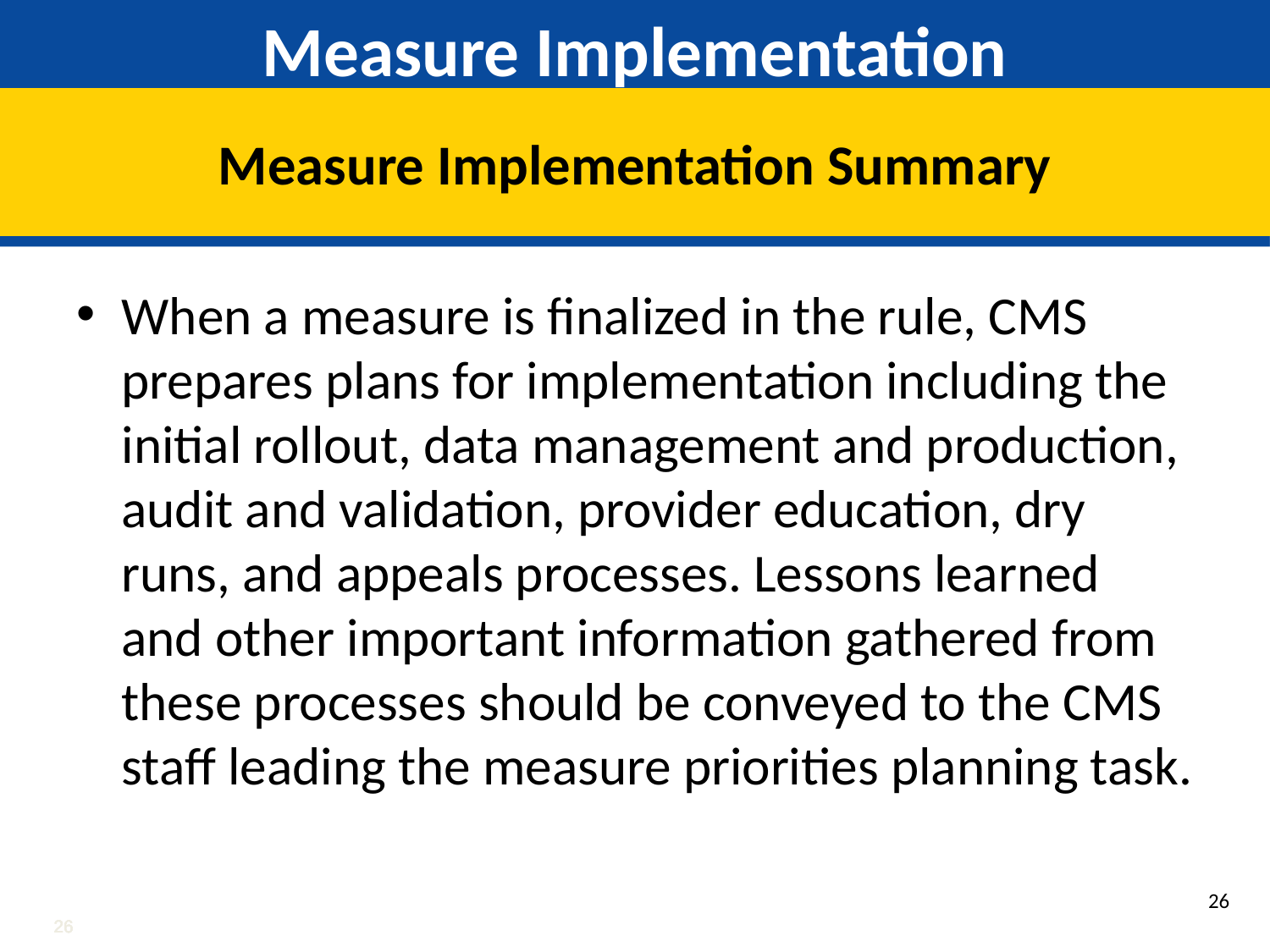

# Measure Implementation
Measure Implementation Summary
When a measure is finalized in the rule, CMS prepares plans for implementation including the initial rollout, data management and production, audit and validation, provider education, dry runs, and appeals processes. Lessons learned and other important information gathered from these processes should be conveyed to the CMS staff leading the measure priorities planning task.

January 29-July 15:
 Jira Open
26
26
26
26
26
26